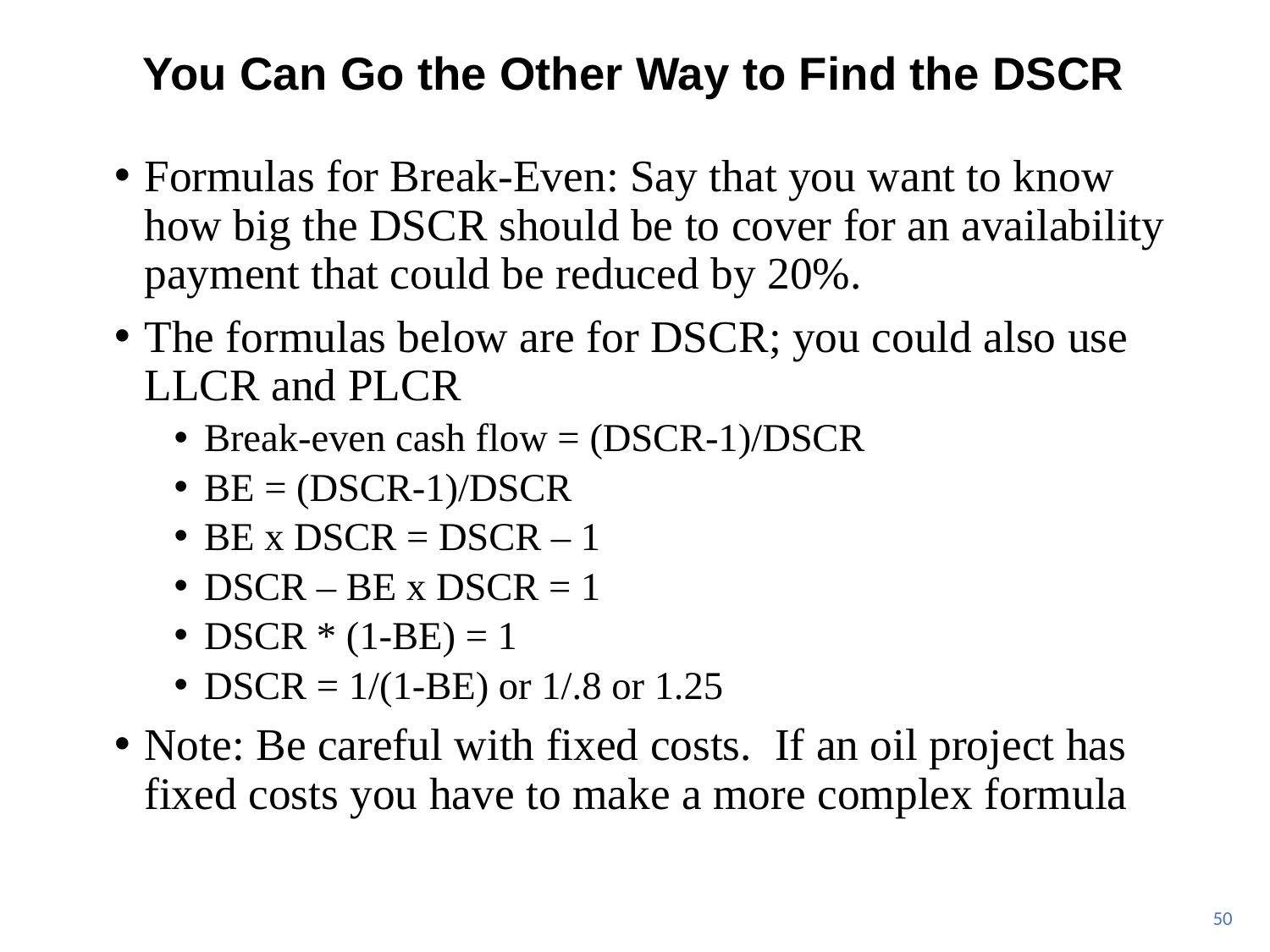

# You Can Go the Other Way to Find the DSCR
Formulas for Break-Even: Say that you want to know how big the DSCR should be to cover for an availability payment that could be reduced by 20%.
The formulas below are for DSCR; you could also use LLCR and PLCR
Break-even cash flow = (DSCR-1)/DSCR
BE = (DSCR-1)/DSCR
BE x DSCR = DSCR – 1
DSCR – BE x DSCR = 1
DSCR * (1-BE) = 1
DSCR = 1/(1-BE) or 1/.8 or 1.25
Note: Be careful with fixed costs.  If an oil project has fixed costs you have to make a more complex formula
50